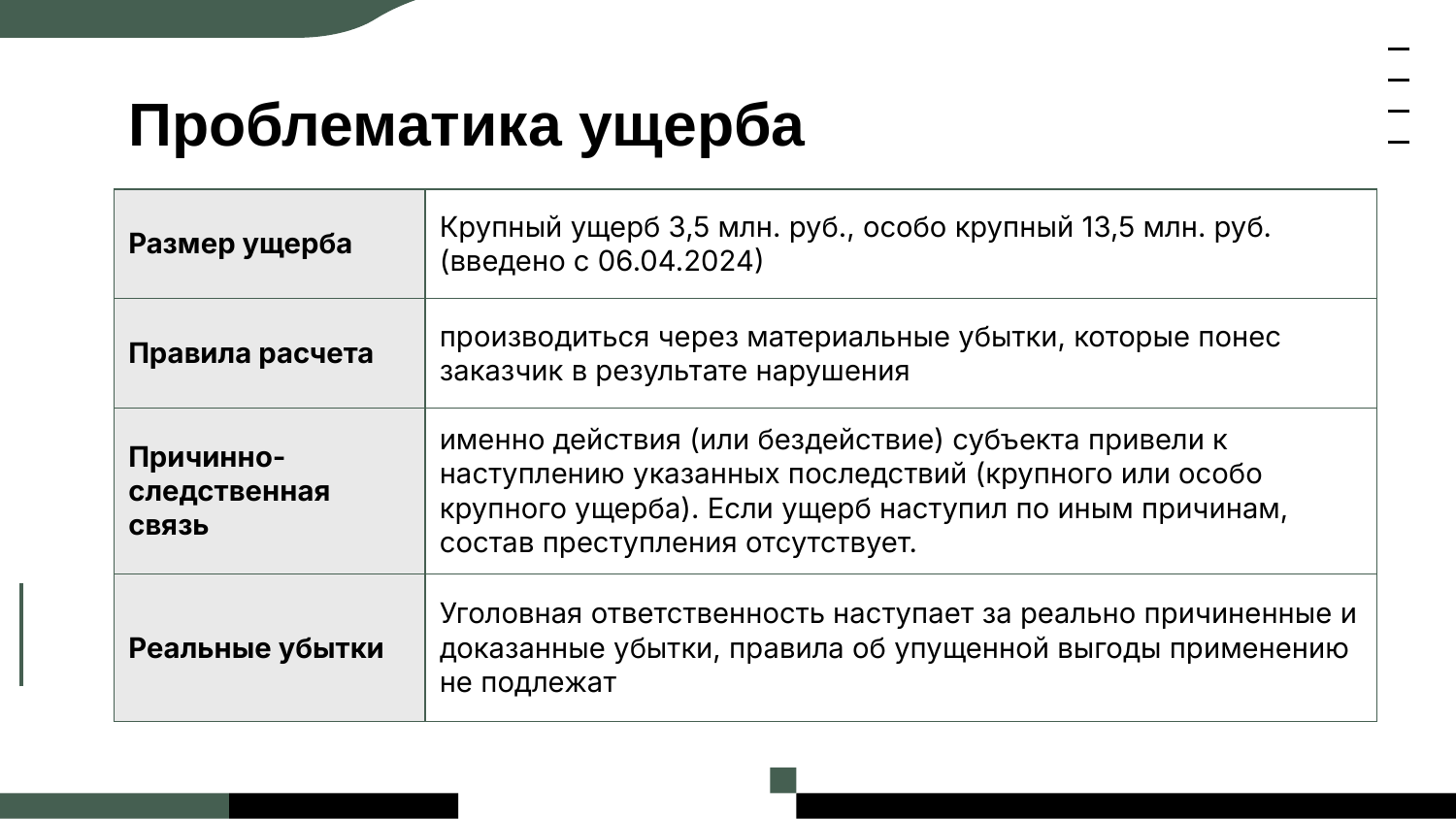

# Проблематика ущерба
| Размер ущерба | Крупный ущерб 3,5 млн. руб., особо крупный 13,5 млн. руб. (введено с 06.04.2024) |
| --- | --- |
| Правила расчета | производиться через материальные убытки, которые понес заказчик в результате нарушения |
| Причинно-следственная связь | именно действия (или бездействие) субъекта привели к наступлению указанных последствий (крупного или особо крупного ущерба). Если ущерб наступил по иным причинам, состав преступления отсутствует. |
| Реальные убытки | Уголовная ответственность наступает за реально причиненные и доказанные убытки, правила об упущенной выгоды применению не подлежат |